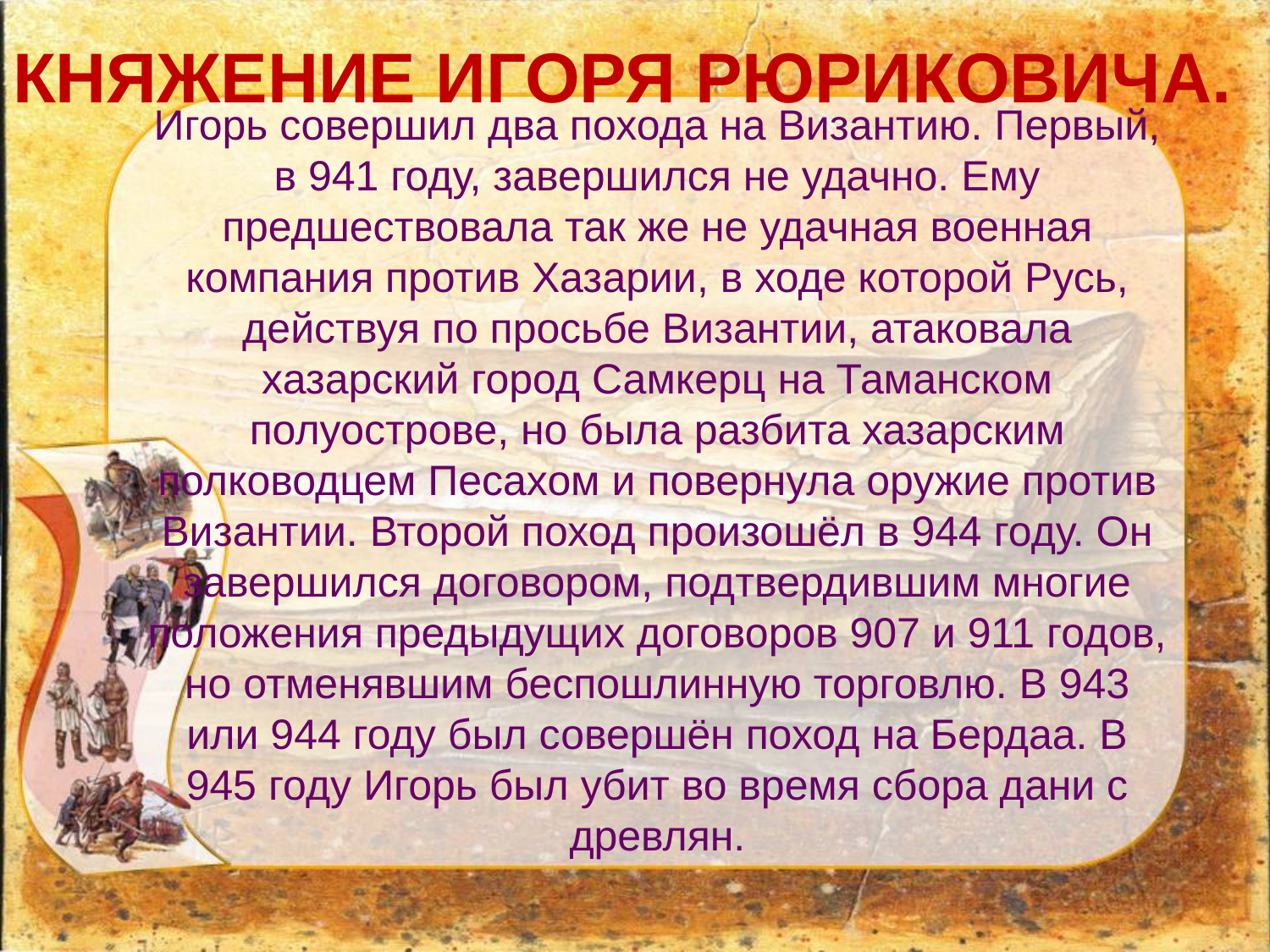

# Княжение Игоря Рюриковича.
Игорь совершил два похода на Византию. Первый, в 941 году, завершился не удачно. Ему предшествовала так же не удачная военная компания против Хазарии, в ходе которой Русь, действуя по просьбе Византии, атаковала хазарский город Самкерц на Таманском полуострове, но была разбита хазарским полководцем Песахом и повернула оружие против Византии. Второй поход произошёл в 944 году. Он завершился договором, подтвердившим многие положения предыдущих договоров 907 и 911 годов, но отменявшим беспошлинную торговлю. В 943 или 944 году был совершён поход на Бердаа. В 945 году Игорь был убит во время сбора дани с древлян.